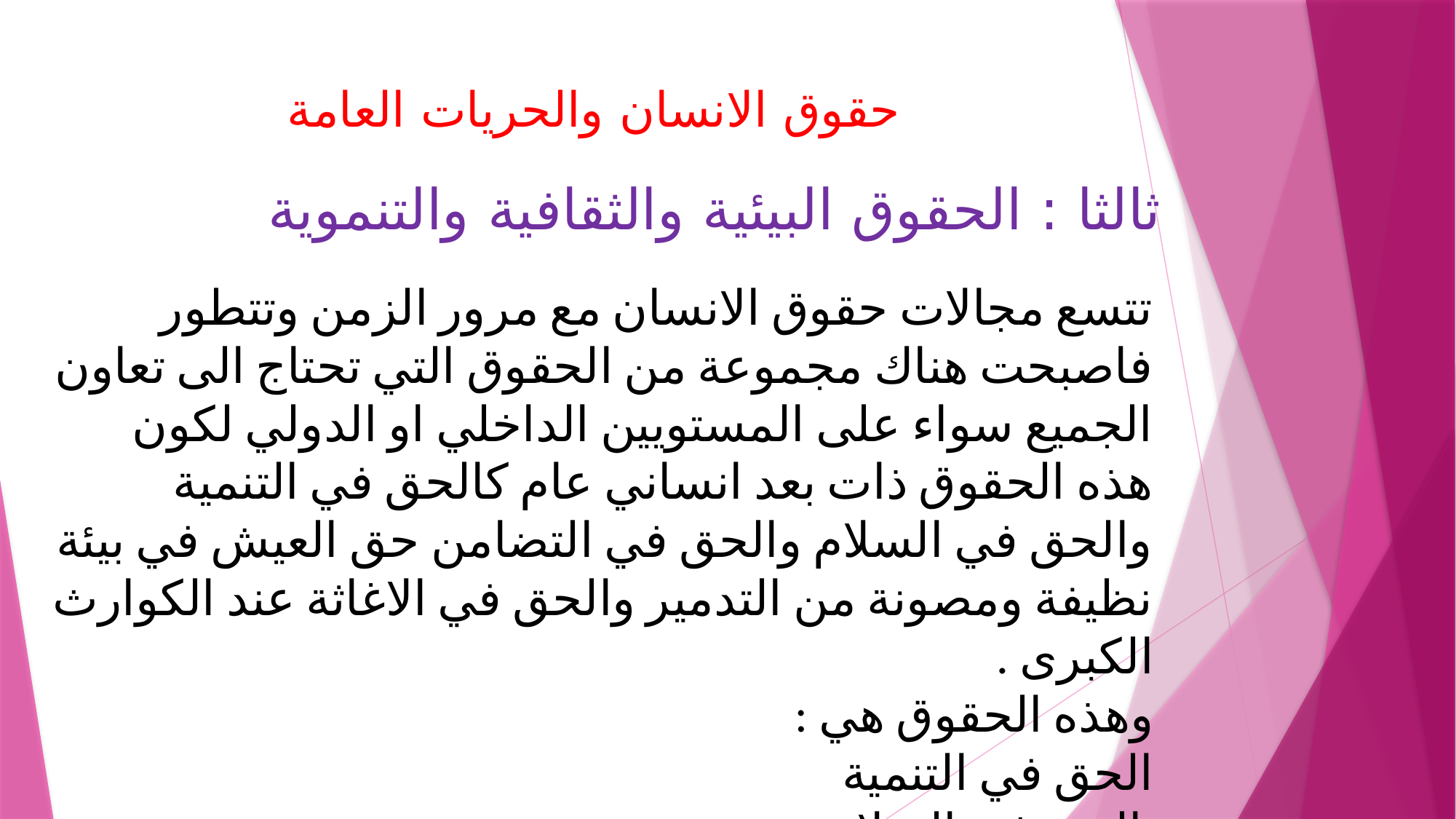

# حقوق الانسان والحريات العامة
ثالثا : الحقوق البيئية والثقافية والتنموية
تتسع مجالات حقوق الانسان مع مرور الزمن وتتطور فاصبحت هناك مجموعة من الحقوق التي تحتاج الى تعاون الجميع سواء على المستويين الداخلي او الدولي لكون هذه الحقوق ذات بعد انساني عام كالحق في التنمية والحق في السلام والحق في التضامن حق العيش في بيئة نظيفة ومصونة من التدمير والحق في الاغاثة عند الكوارث الكبرى .
وهذه الحقوق هي :
الحق في التنمية
 الحق في السلام